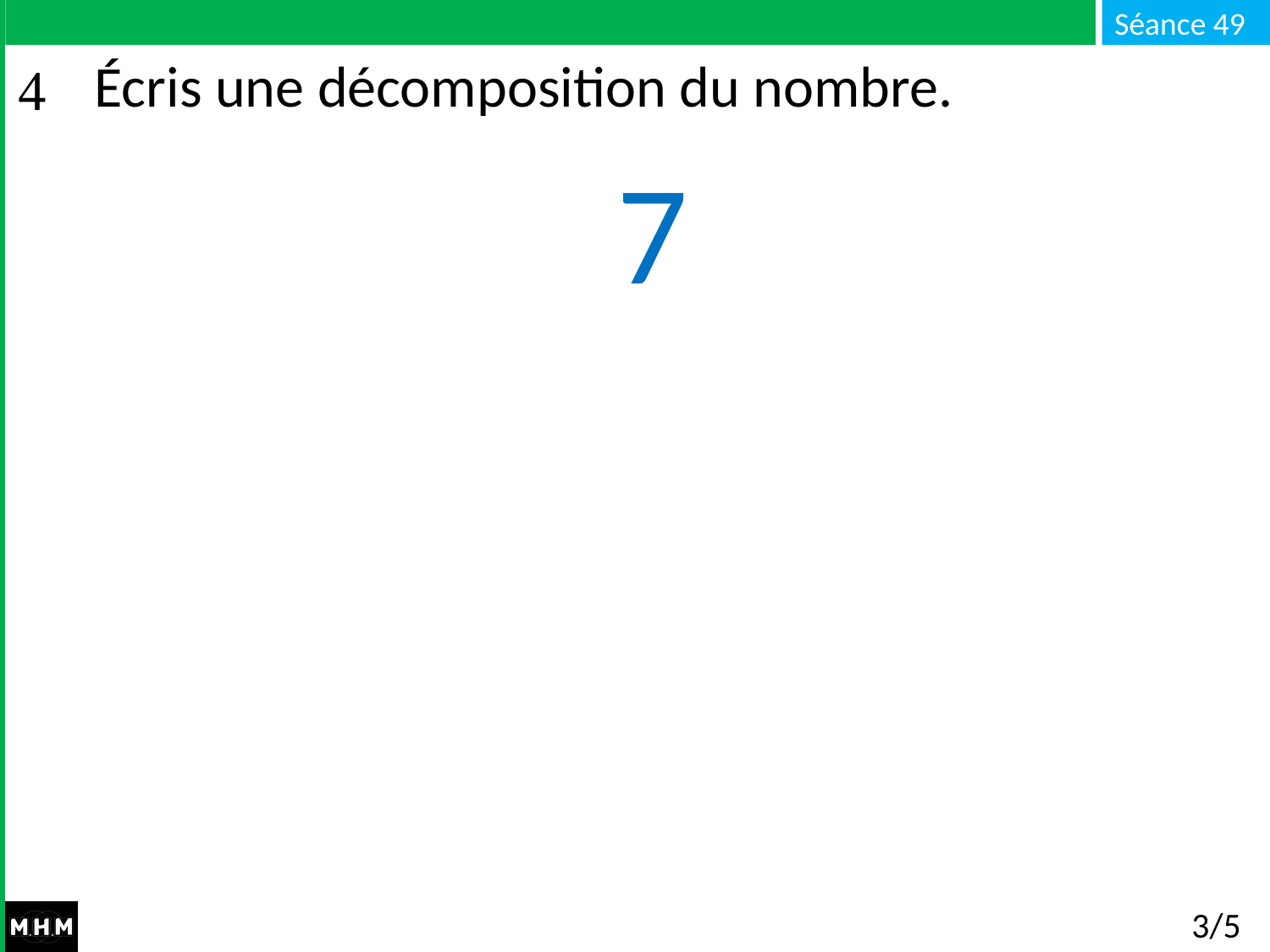

# Écris une décomposition du nombre.
7
3/5